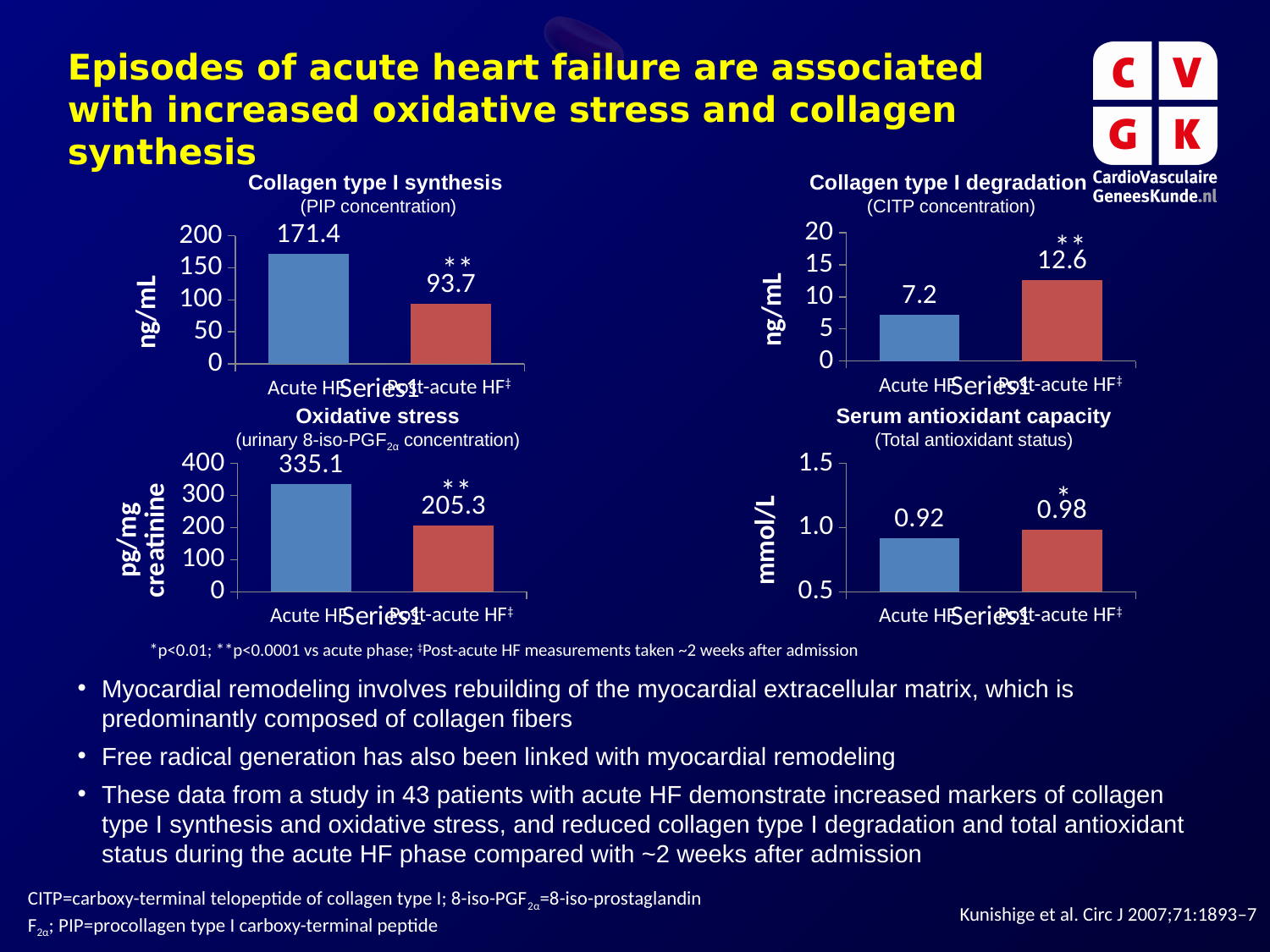

# Episodes of acute heart failure are associated with increased oxidative stress and collagen synthesis
Collagen type I synthesis
(PIP concentration)
Collagen type I degradation
(CITP concentration)

### Chart

| Category | Series 1 | Series 2 |
|---|---|---|
|  | 7.2 | 12.6 |
**

### Chart

| Category | Series 1 | Series 2 |
|---|---|---|
|  | 171.4 | 93.7 |
**
Post-acute HF‡

Acute HF
Post-acute HF‡
Acute HF
Oxidative stress
(urinary 8-iso-PGF2α concentration)
Serum antioxidant capacity
(Total antioxidant status)

### Chart

| Category | Series 1 | Series 2 |
|---|---|---|
|  | 335.1 | 205.3 |

### Chart

| Category | Series 1 | Series 2 |
|---|---|---|
|  | 0.92 | 0.98 |
**
*
Post-acute HF‡
Post-acute HF‡
Acute HF
Acute HF
*p<0.01; **p<0.0001 vs acute phase; ‡Post-acute HF measurements taken ~2 weeks after admission
Myocardial remodeling involves rebuilding of the myocardial extracellular matrix, which is predominantly composed of collagen fibers
Free radical generation has also been linked with myocardial remodeling
These data from a study in 43 patients with acute HF demonstrate increased markers of collagen type I synthesis and oxidative stress, and reduced collagen type I degradation and total antioxidant status during the acute HF phase compared with ~2 weeks after admission
CITP=carboxy-terminal telopeptide of collagen type I; 8-iso-PGF2α=8-iso-prostaglandin F2α; PIP=procollagen type I carboxy-terminal peptide
Kunishige et al. Circ J 2007;71:1893–7